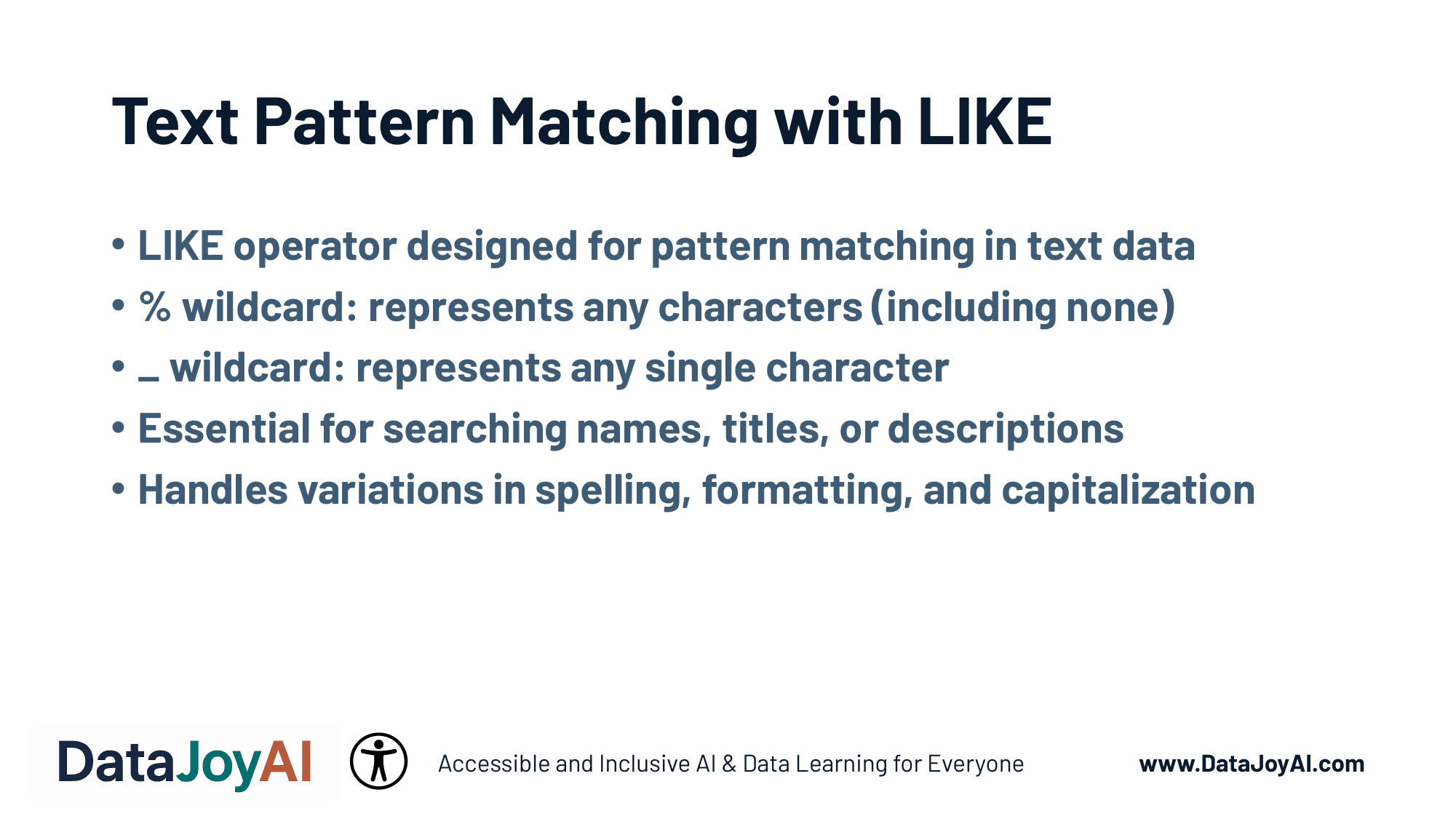

# Text Pattern Matching with LIKE
LIKE operator designed for pattern matching in text data
% wildcard: represents any characters (including none)
_ wildcard: represents any single character
Essential for searching names, titles, or descriptions
Handles variations in spelling, formatting, and capitalization